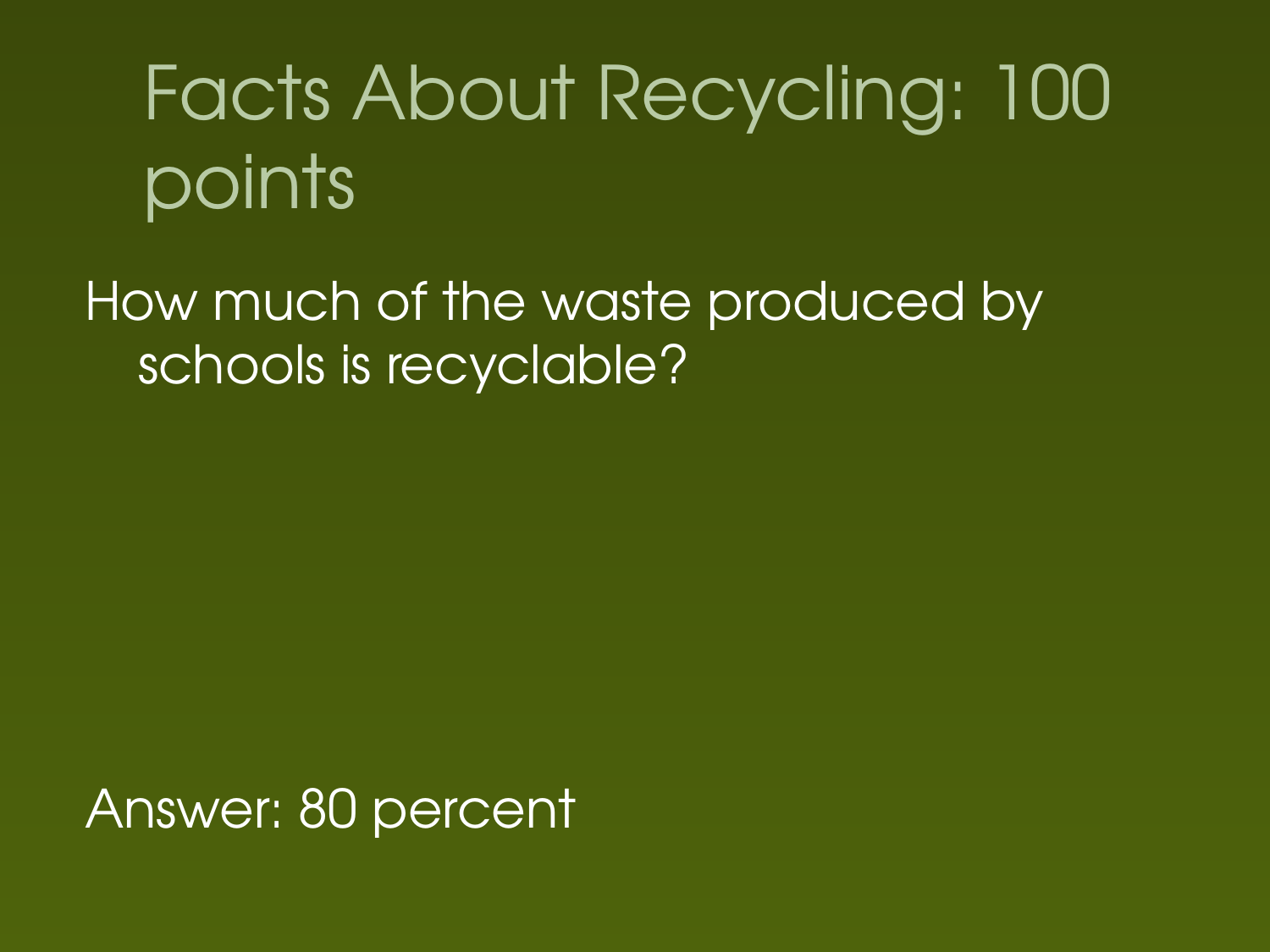

# Facts About Recycling: 100 points
How much of the waste produced by schools is recyclable?

Answer: 80 percent